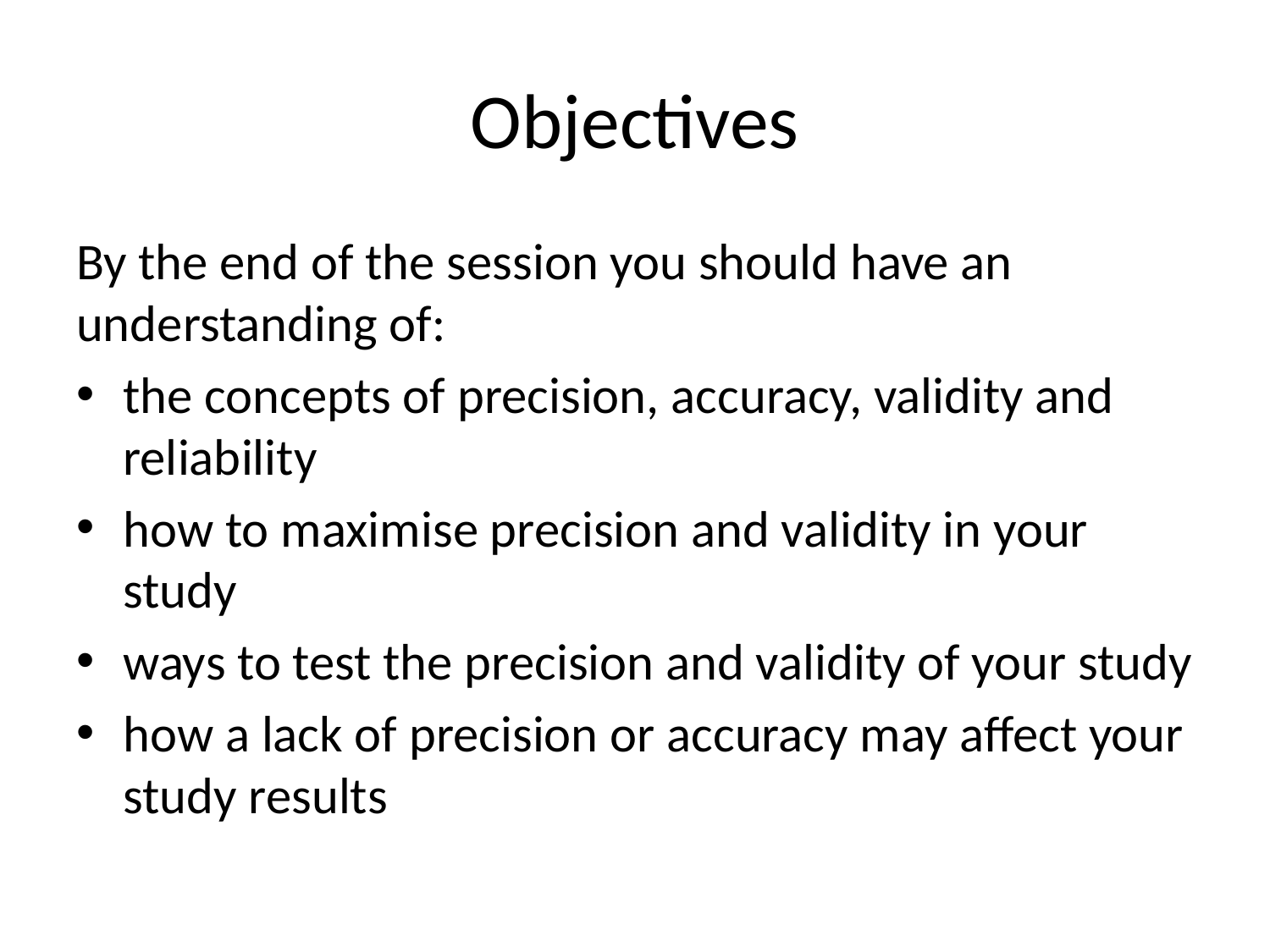

# Objectives
By the end of the session you should have an understanding of:
the concepts of precision, accuracy, validity and reliability
how to maximise precision and validity in your study
ways to test the precision and validity of your study
how a lack of precision or accuracy may affect your study results